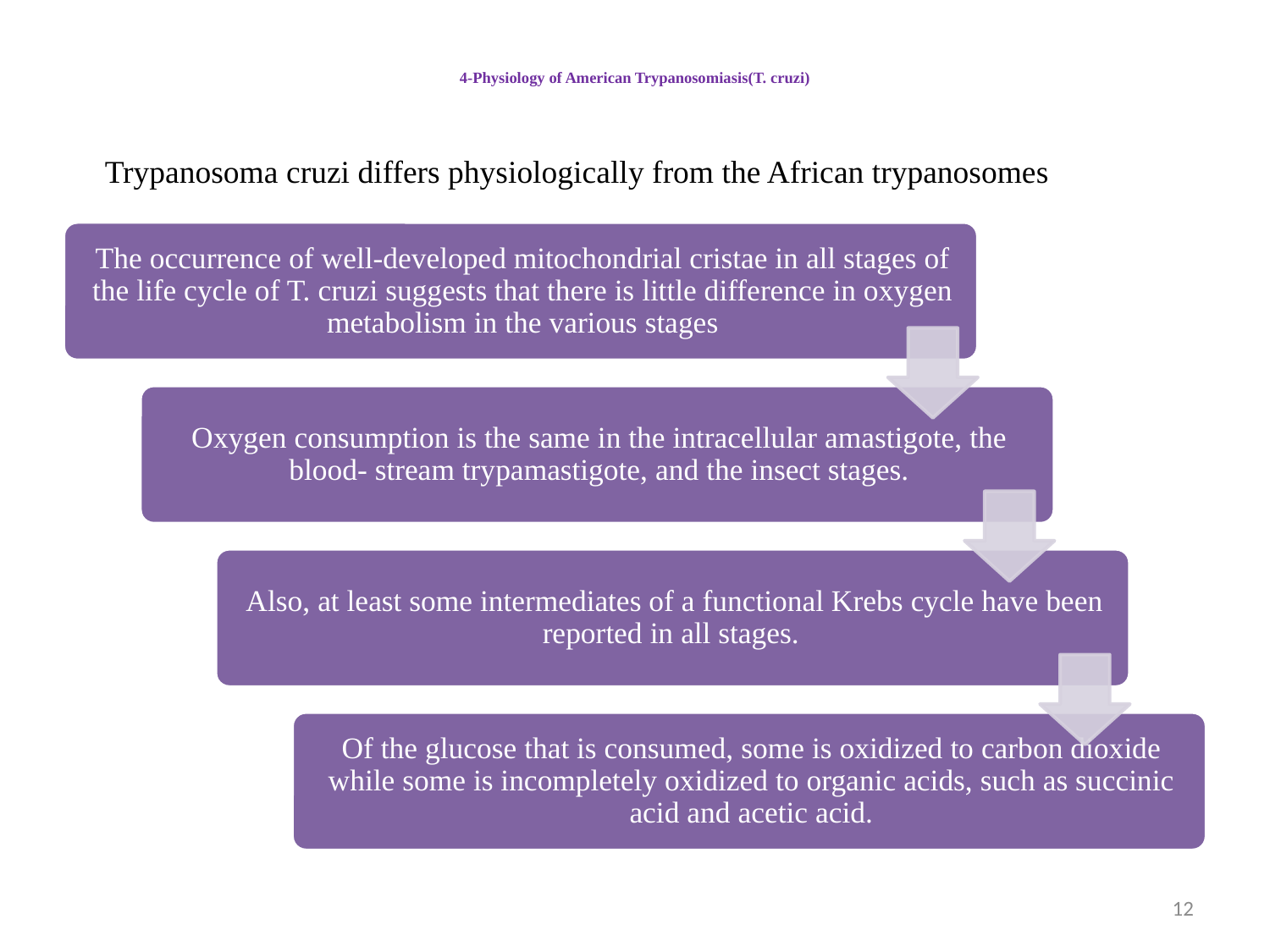

# 4-Physiology of American Trypanosomiasis(T. cruzi)
Trypanosoma cruzi differs physiologically from the African trypanosomes
The occurrence of well-developed mitochondrial cristae in all stages of the life cycle of T. cruzi suggests that there is little difference in oxygen metabolism in the various stages
Oxygen consumption is the same in the intracellular amastigote, the blood- stream trypamastigote, and the insect stages.
Also, at least some intermediates of a functional Krebs cycle have been reported in all stages.
Of the glucose that is consumed, some is oxidized to carbon dioxide while some is incompletely oxidized to organic acids, such as succinic acid and acetic acid.

12